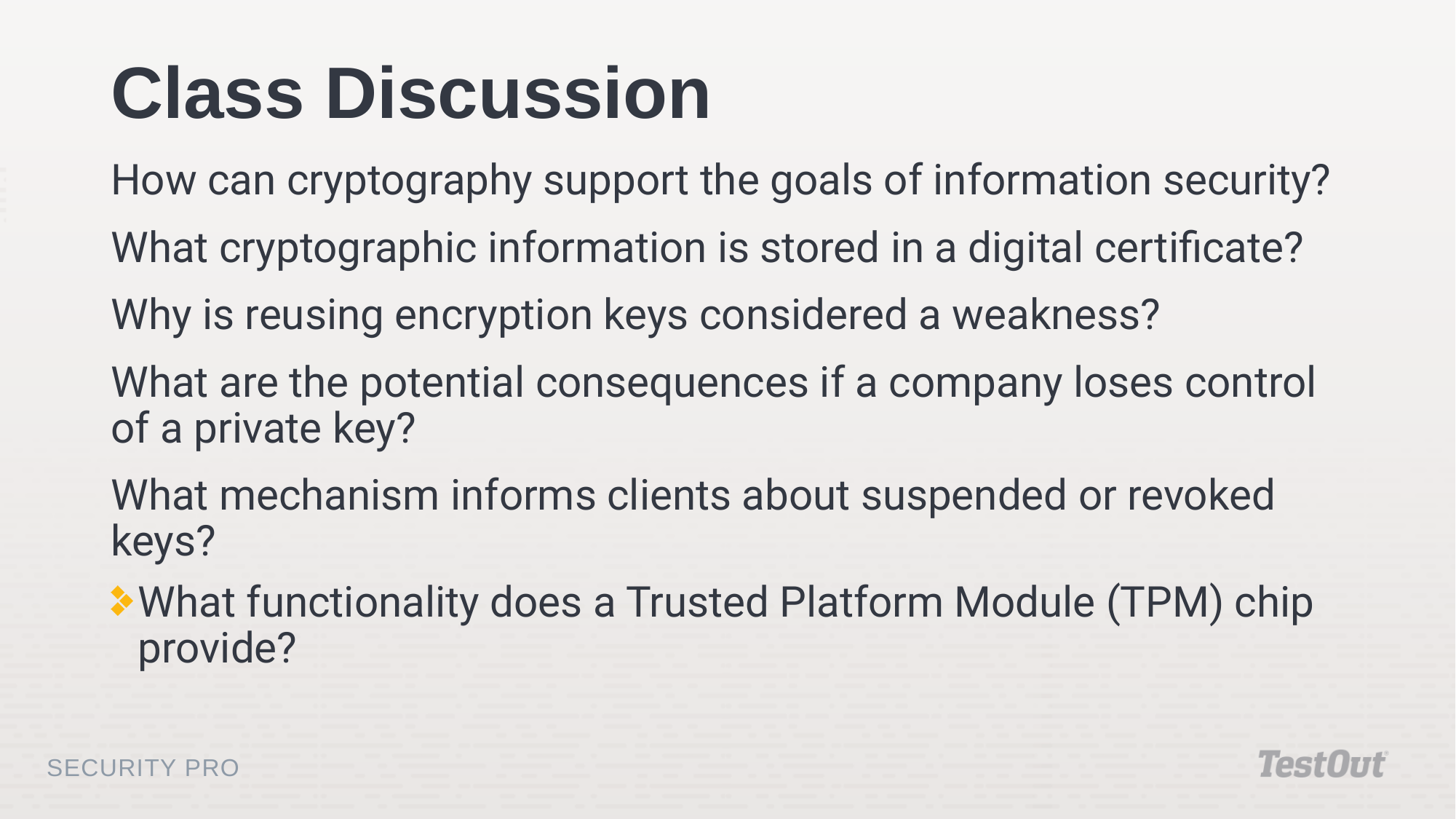

# Class Discussion
How can cryptography support the goals of information security?
What cryptographic information is stored in a digital certificate?
Why is reusing encryption keys considered a weakness?
What are the potential consequences if a company loses control of a private key?
What mechanism informs clients about suspended or revoked keys?
What functionality does a Trusted Platform Module (TPM) chip provide?
Security Pro